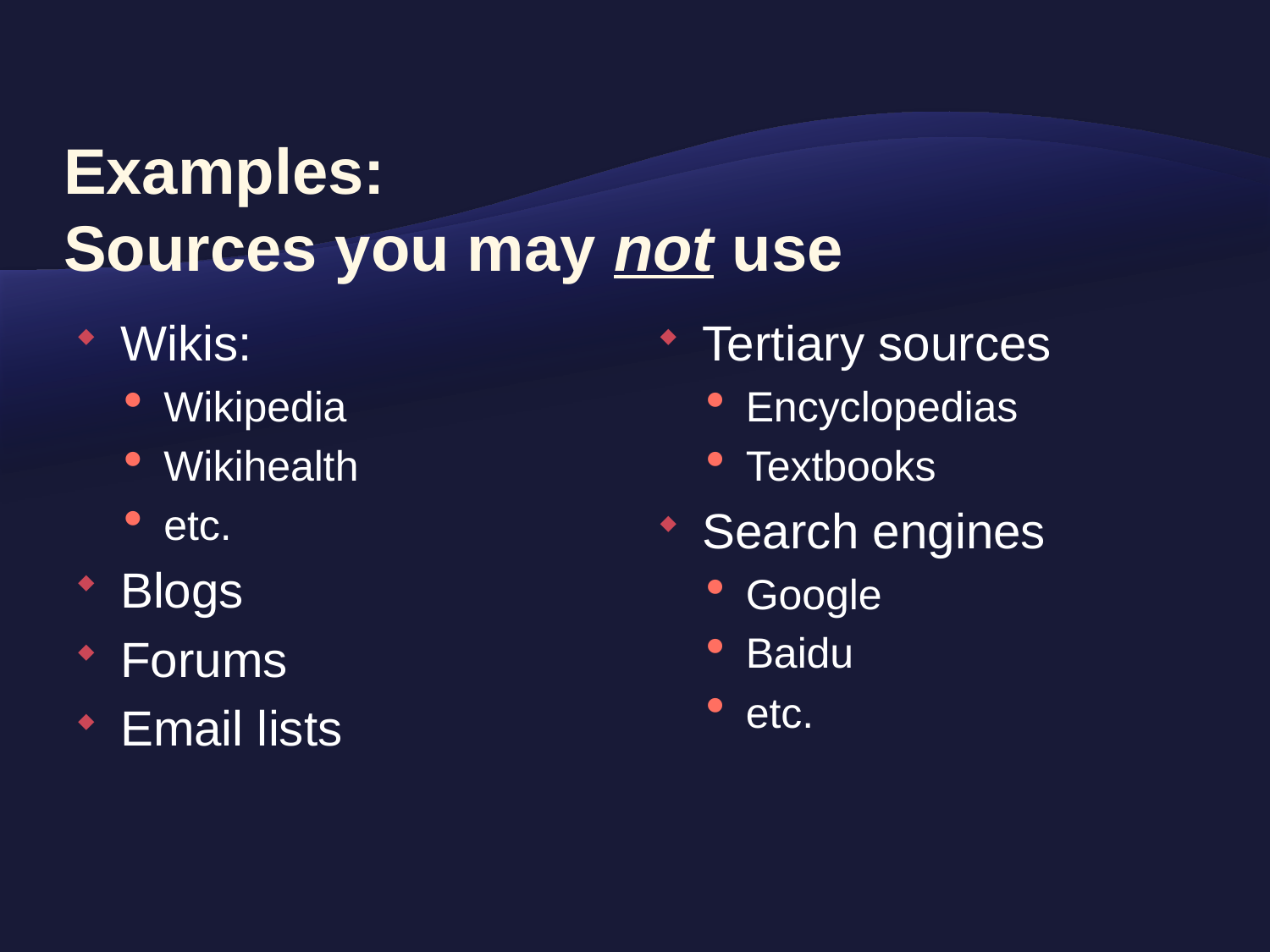

# Examples: Sources you may not use
Wikis:
Wikipedia
Wikihealth
etc.
Blogs
Forums
Email lists
Tertiary sources
Encyclopedias
Textbooks
Search engines
Google
Baidu
etc.